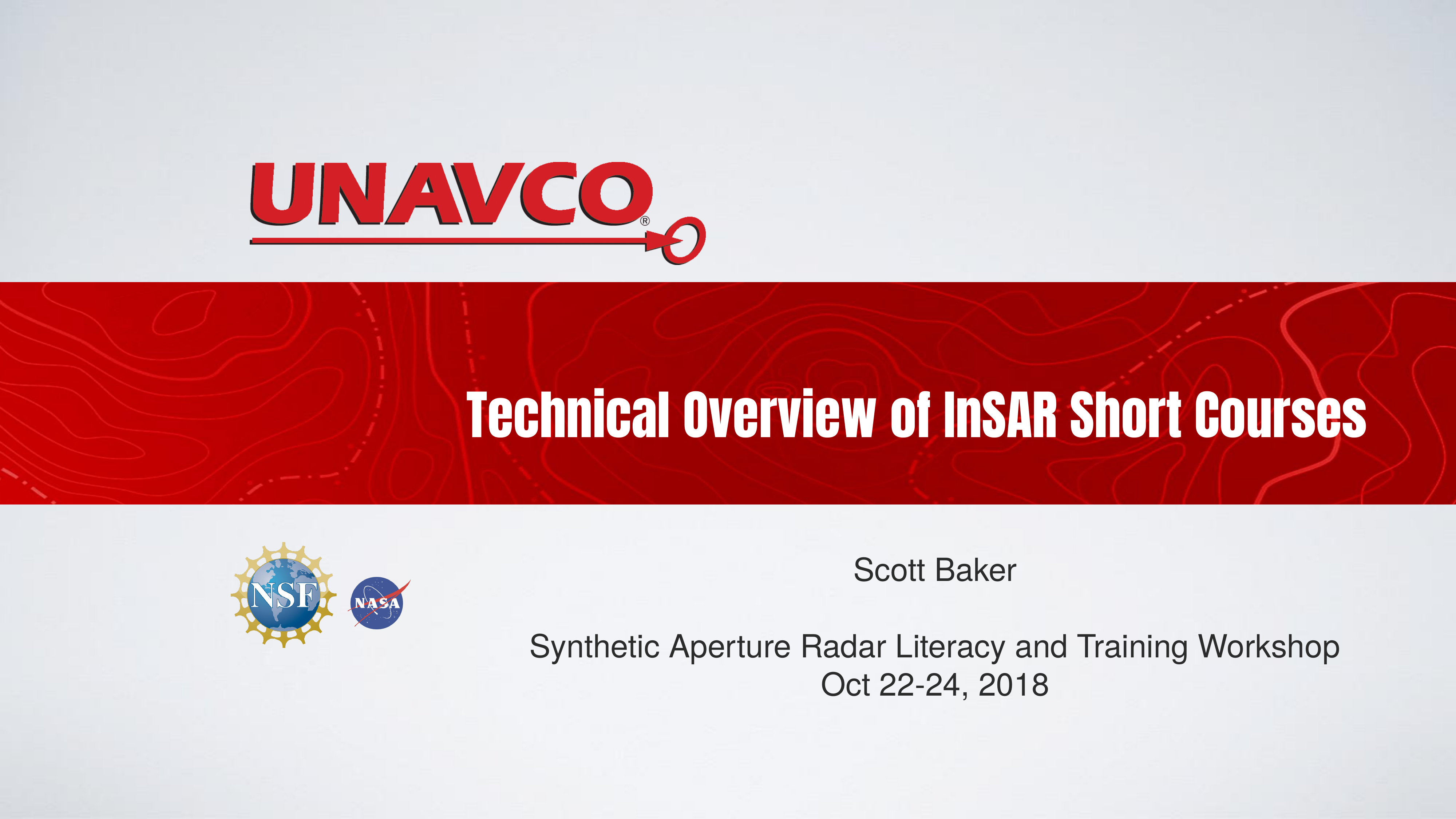

# Technical Overview of InSAR Short Courses
Scott Baker

Synthetic Aperture Radar Literacy and Training Workshop
Oct 22-24, 2018